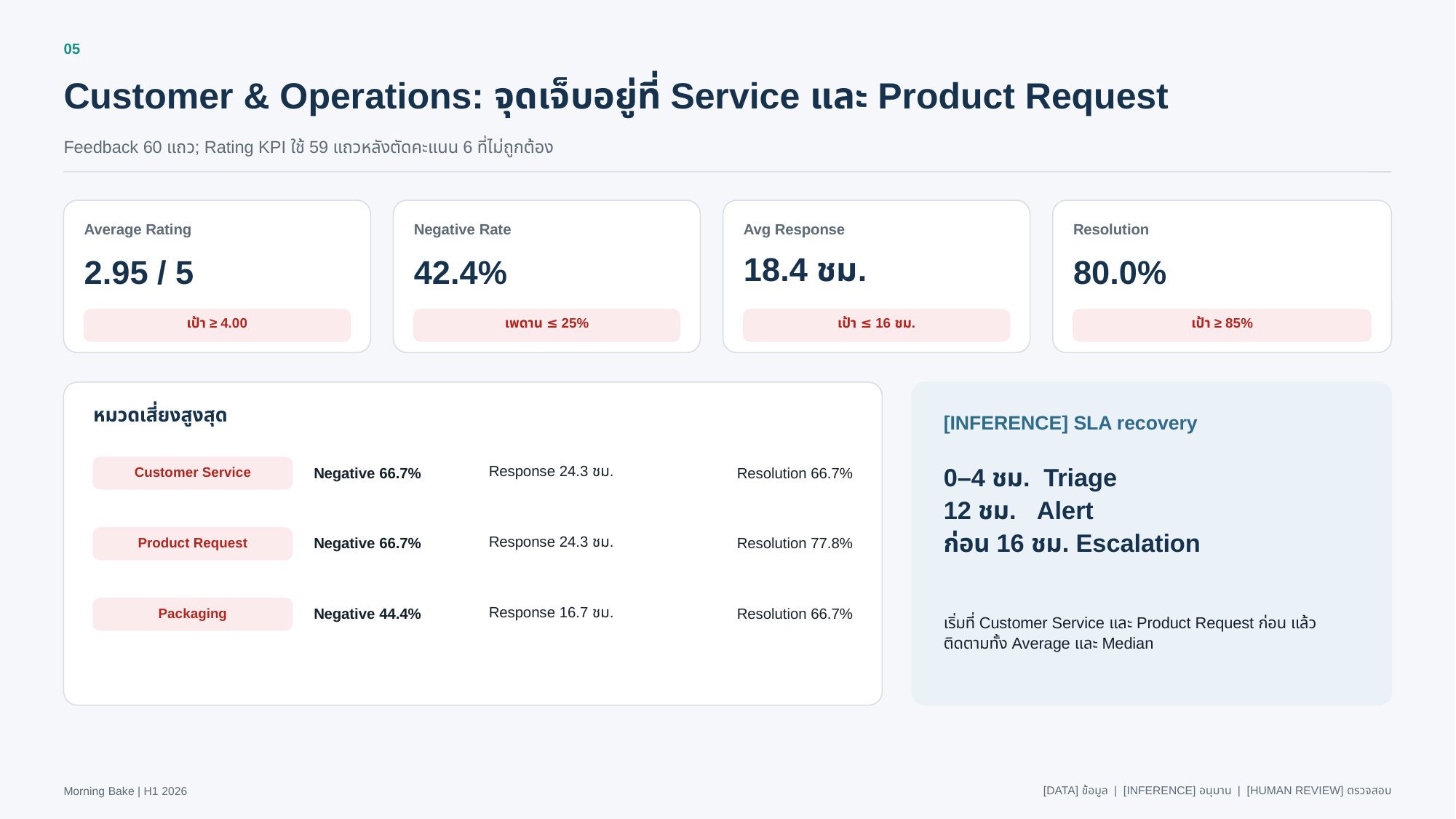

05
Customer & Operations: จุดเจ็บอยู่ที่ Service และ Product Request
Feedback 60 แถว; Rating KPI ใช้ 59 แถวหลังตัดคะแนน 6 ที่ไม่ถูกต้อง

Average Rating
Negative Rate
Avg Response
Resolution
2.95 / 5
42.4%
18.4 ชม.
80.0%

เป้า ≥ 4.00
เพดาน ≤ 25%
เป้า ≤ 16 ชม.
เป้า ≥ 85%

หมวดเสี่ยงสูงสุด
[INFERENCE] SLA recovery

Negative 66.7%
Response 24.3 ชม.
Resolution 66.7%
Customer Service
0–4 ชม.  Triage
12 ชม.   Alert
ก่อน 16 ชม. Escalation

Negative 66.7%
Response 24.3 ชม.
Resolution 77.8%
Product Request

Negative 44.4%
Response 16.7 ชม.
Resolution 66.7%
Packaging
เริ่มที่ Customer Service และ Product Request ก่อน แล้วติดตามทั้ง Average และ Median
Morning Bake | H1 2026
[DATA] ข้อมูล  |  [INFERENCE] อนุมาน  |  [HUMAN REVIEW] ตรวจสอบ